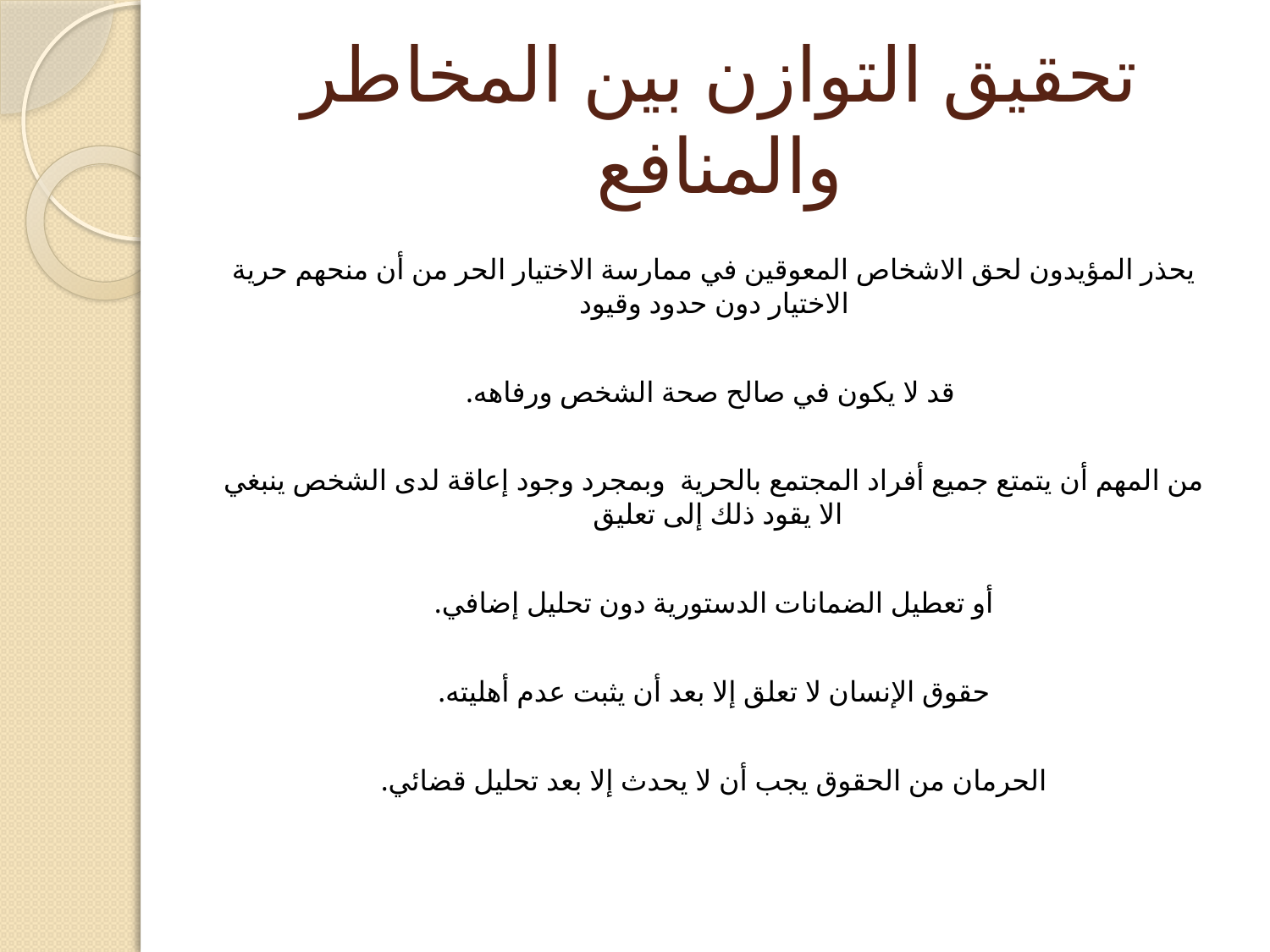

# تحقيق التوازن بين المخاطر والمنافع

يحذر المؤيدون لحق الاشخاص المعوقين في ممارسة الاختيار الحر من أن منحهم حرية الاختيار دون حدود وقيود

 قد لا يكون في صالح صحة الشخص ورفاهه.

من المهم أن يتمتع جميع أفراد المجتمع بالحرية  وبمجرد وجود إعاقة لدى الشخص ينبغي الا يقود ذلك إلى تعليق

أو تعطيل الضمانات الدستورية دون تحليل إضافي.

حقوق الإنسان لا تعلق إلا بعد أن يثبت عدم أهليته.

الحرمان من الحقوق يجب أن لا يحدث إلا بعد تحليل قضائي.